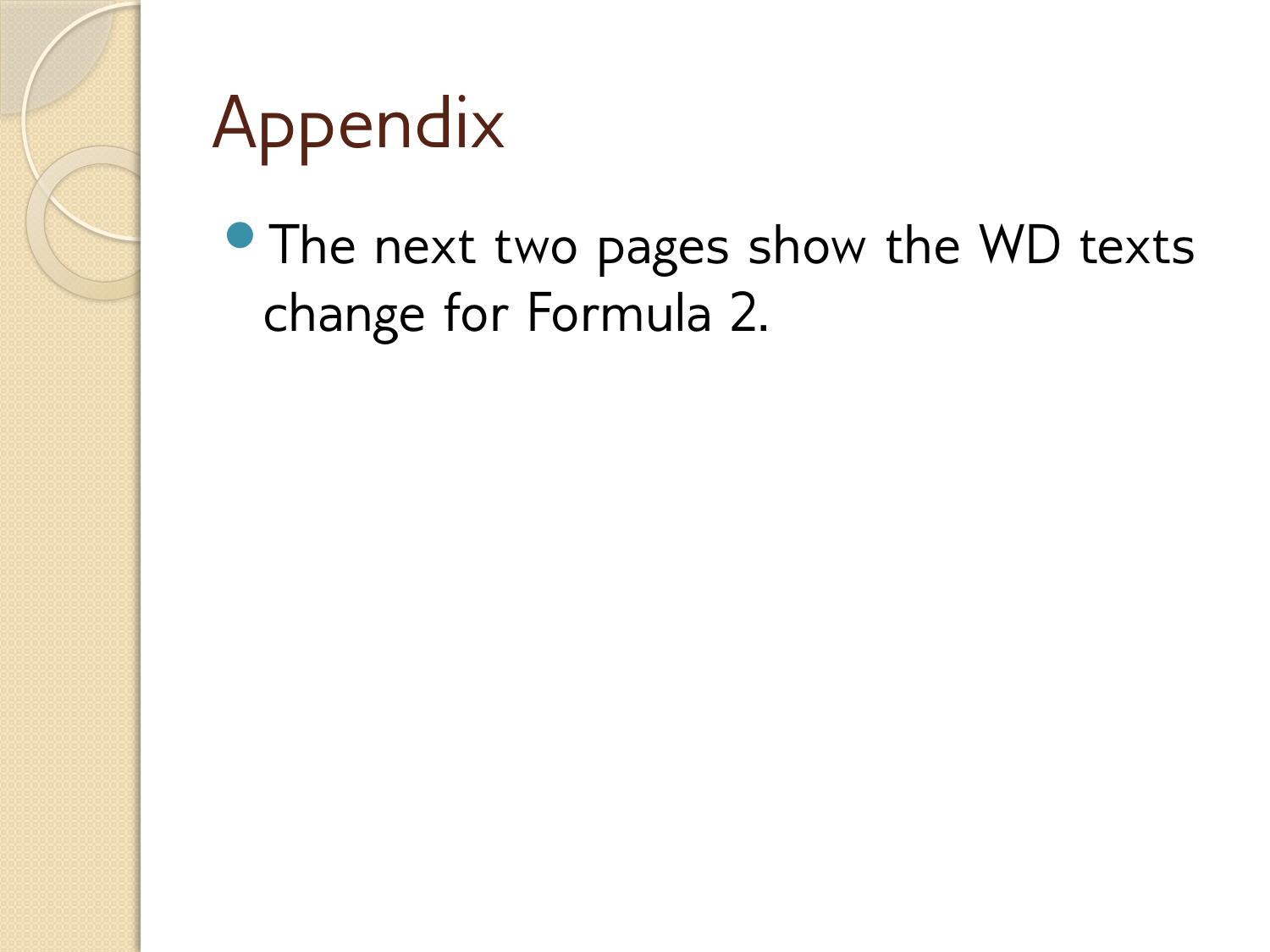

# Appendix
The next two pages show the WD texts change for Formula 2.